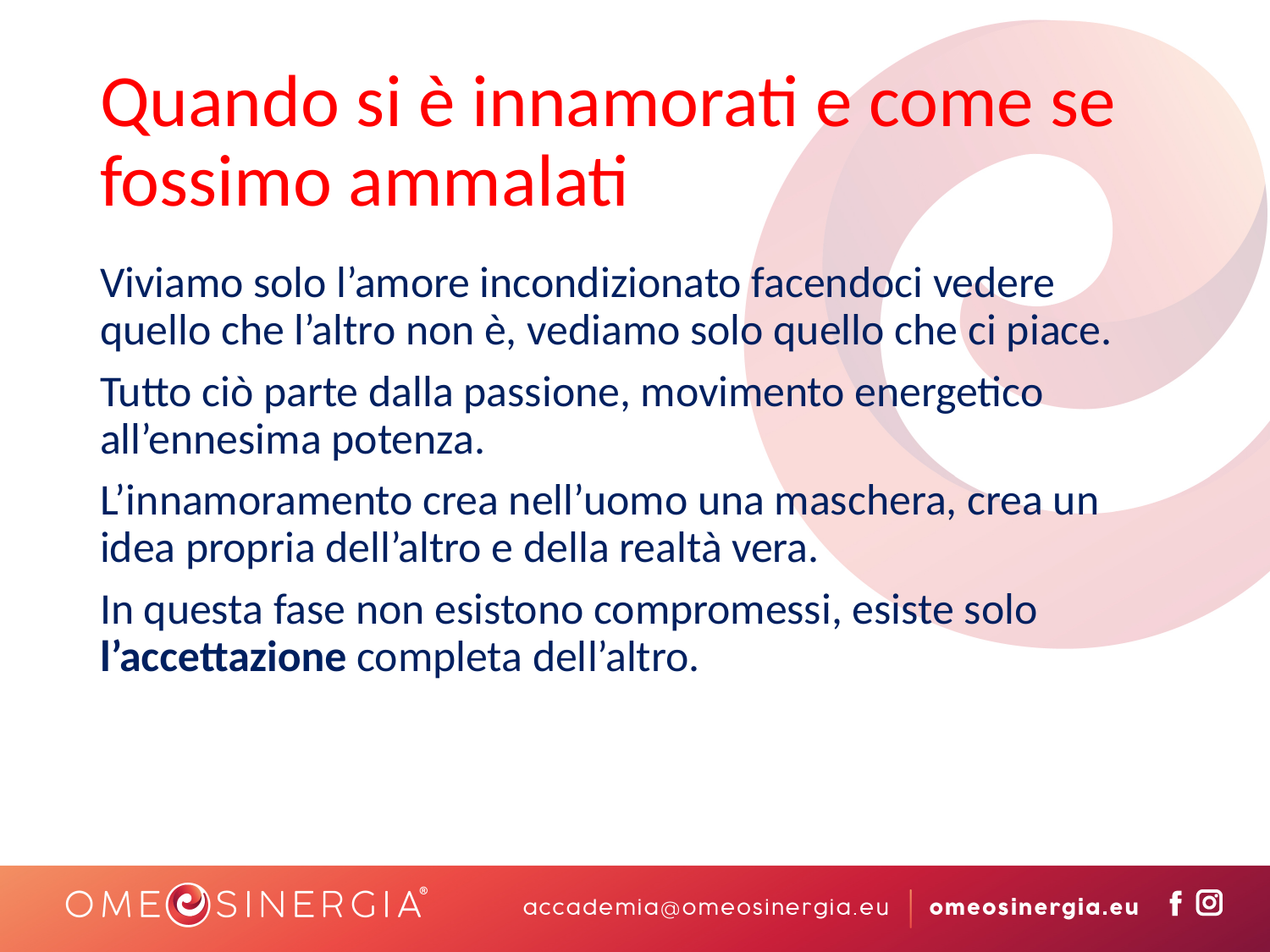

# Quando si è innamorati e come se fossimo ammalati
Viviamo solo l’amore incondizionato facendoci vedere quello che l’altro non è, vediamo solo quello che ci piace.
Tutto ciò parte dalla passione, movimento energetico all’ennesima potenza.
L’innamoramento crea nell’uomo una maschera, crea un idea propria dell’altro e della realtà vera.
In questa fase non esistono compromessi, esiste solo l’accettazione completa dell’altro.